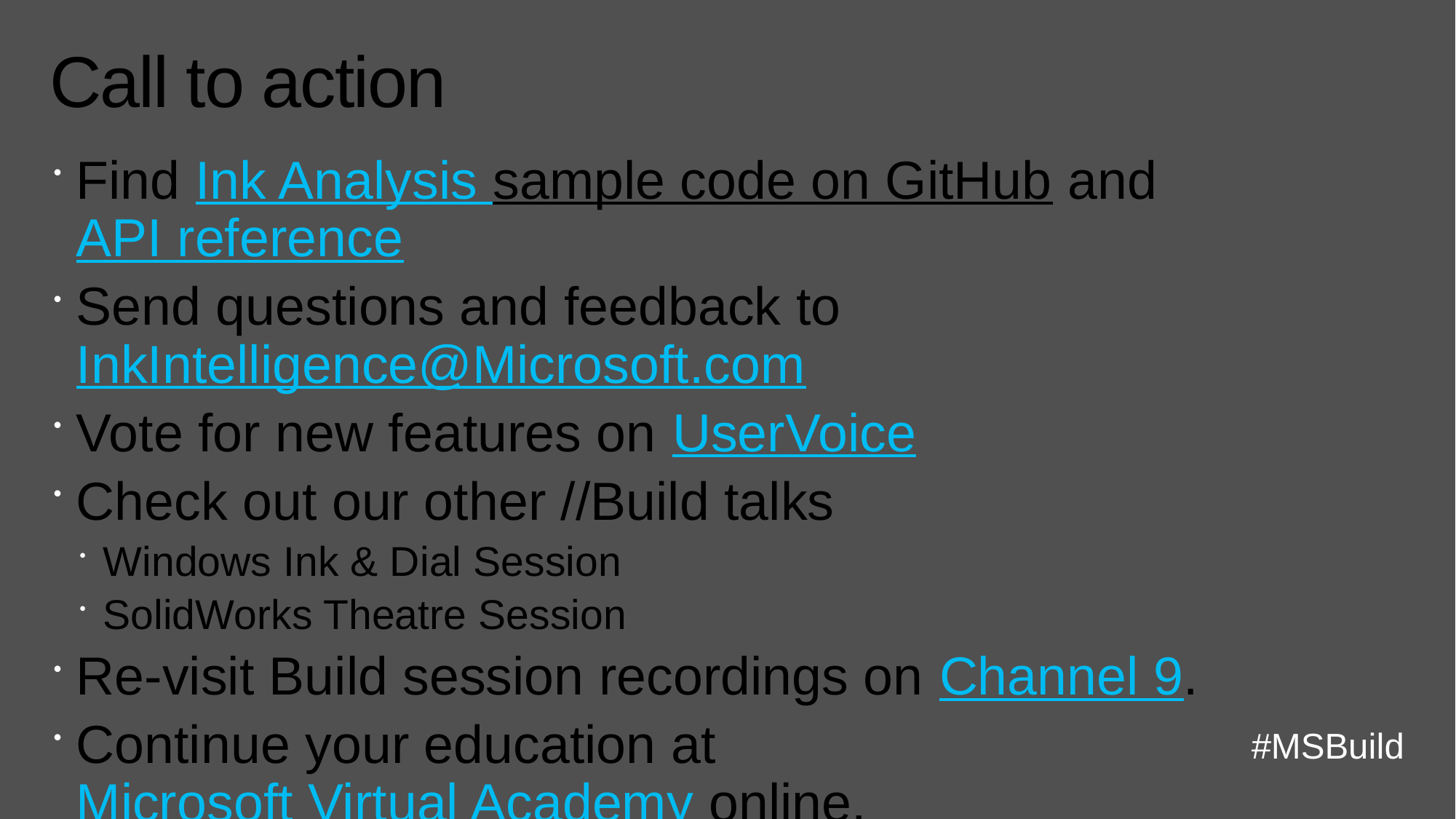

# Call to action
Find Ink Analysis sample code on GitHub and API reference
Send questions and feedback to InkIntelligence@Microsoft.com
Vote for new features on UserVoice
Check out our other //Build talks
Windows Ink & Dial Session
SolidWorks Theatre Session
Re-visit Build session recordings on Channel 9.
Continue your education at
Microsoft Virtual Academy online.
#MSBuild